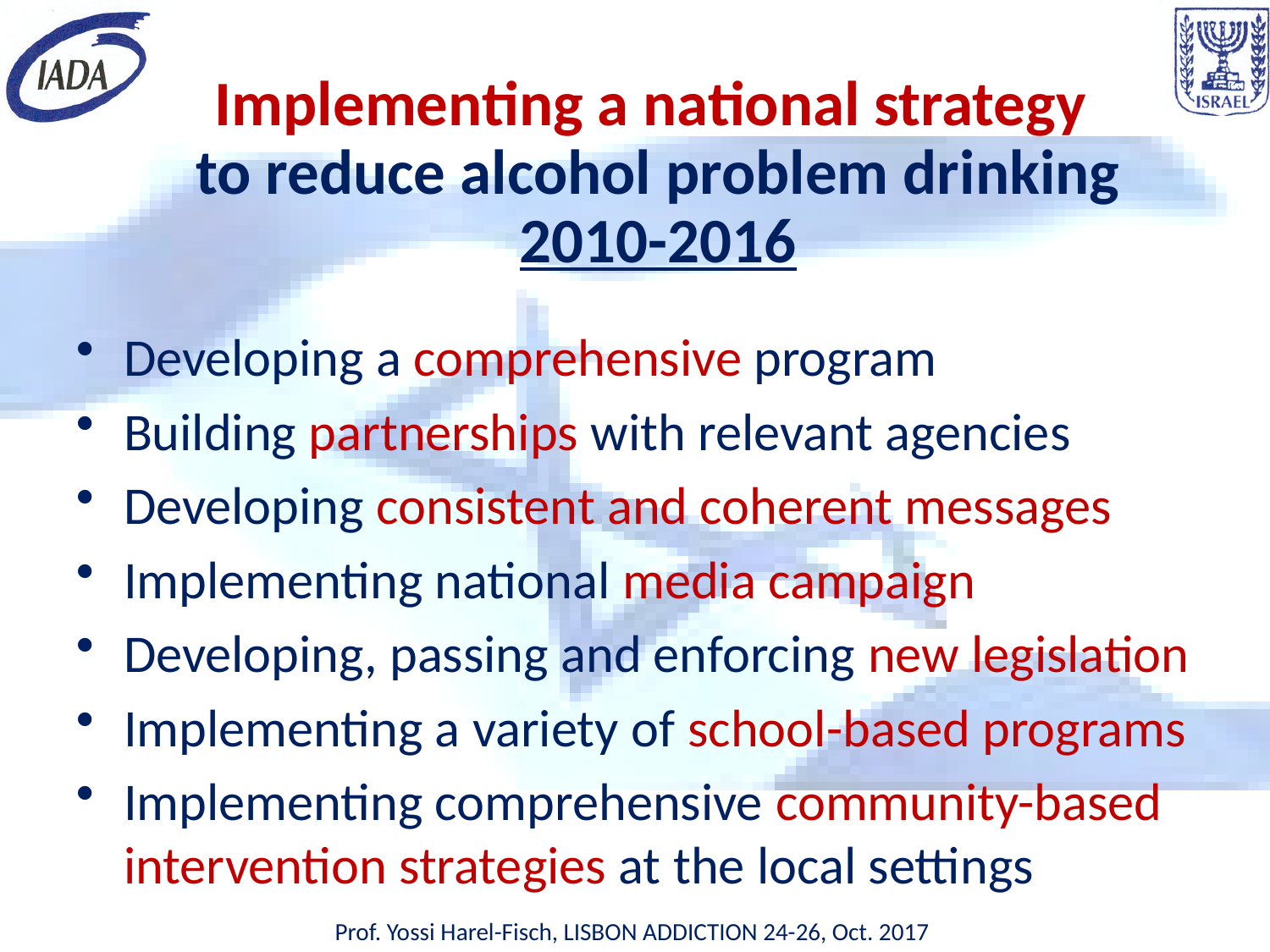

# Implementing a national strategy to reduce alcohol problem drinking 2010-2016
Developing a comprehensive program
Building partnerships with relevant agencies
Developing consistent and coherent messages
Implementing national media campaign
Developing, passing and enforcing new legislation
Implementing a variety of school-based programs
Implementing comprehensive community-based intervention strategies at the local settings
Prof. Yossi Harel-Fisch, LISBON ADDICTION 24-26, Oct. 2017